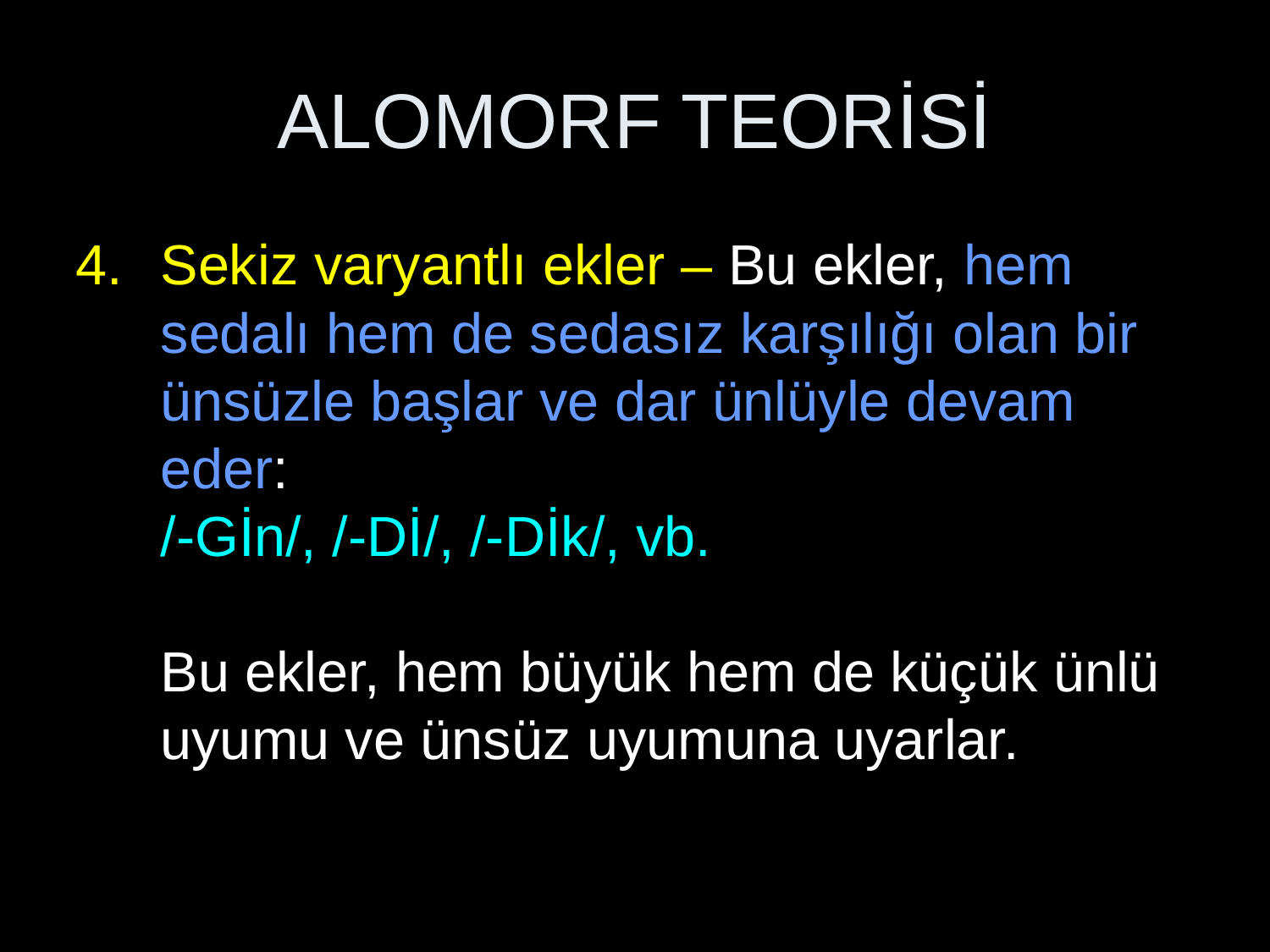

# ALOMORF TEORİSİ
Sekiz varyantlı ekler – Bu ekler, hem sedalı hem de sedasız karşılığı olan bir ünsüzle başlar ve dar ünlüyle devam eder:
/-Gİn/, /-Dİ/, /-Dİk/, vb.
Bu ekler, hem büyük hem de küçük ünlü uyumu ve ünsüz uyumuna uyarlar.